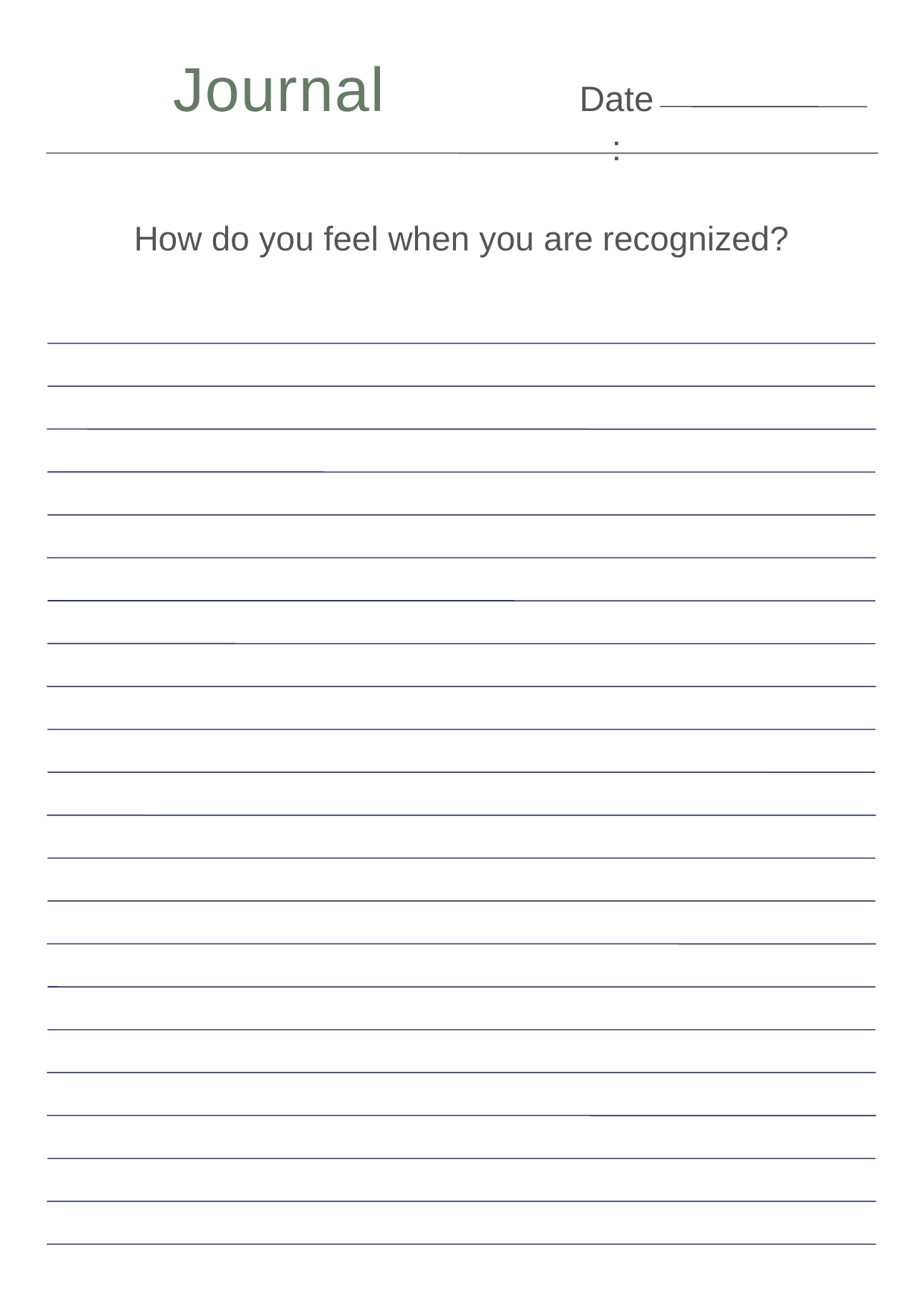

Journal
Date:

How do you feel when you are recognized?